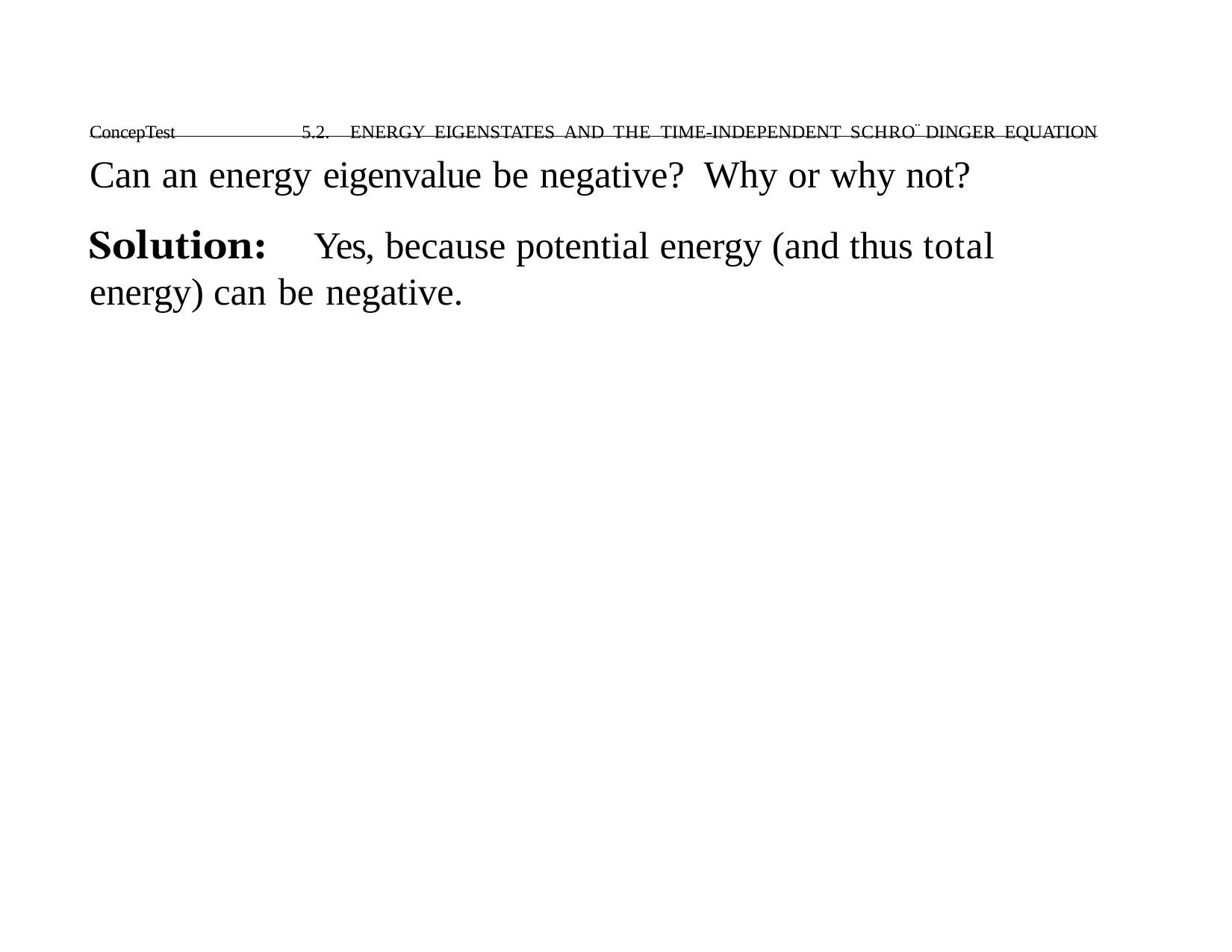

ConcepTest	5.2.  ENERGY EIGENSTATES AND THE TIME-INDEPENDENT SCHRO¨ DINGER EQUATION

Can an energy eigenvalue be negative?	Why or why not?
Solution:	Yes, because potential energy (and thus total energy) can be negative.